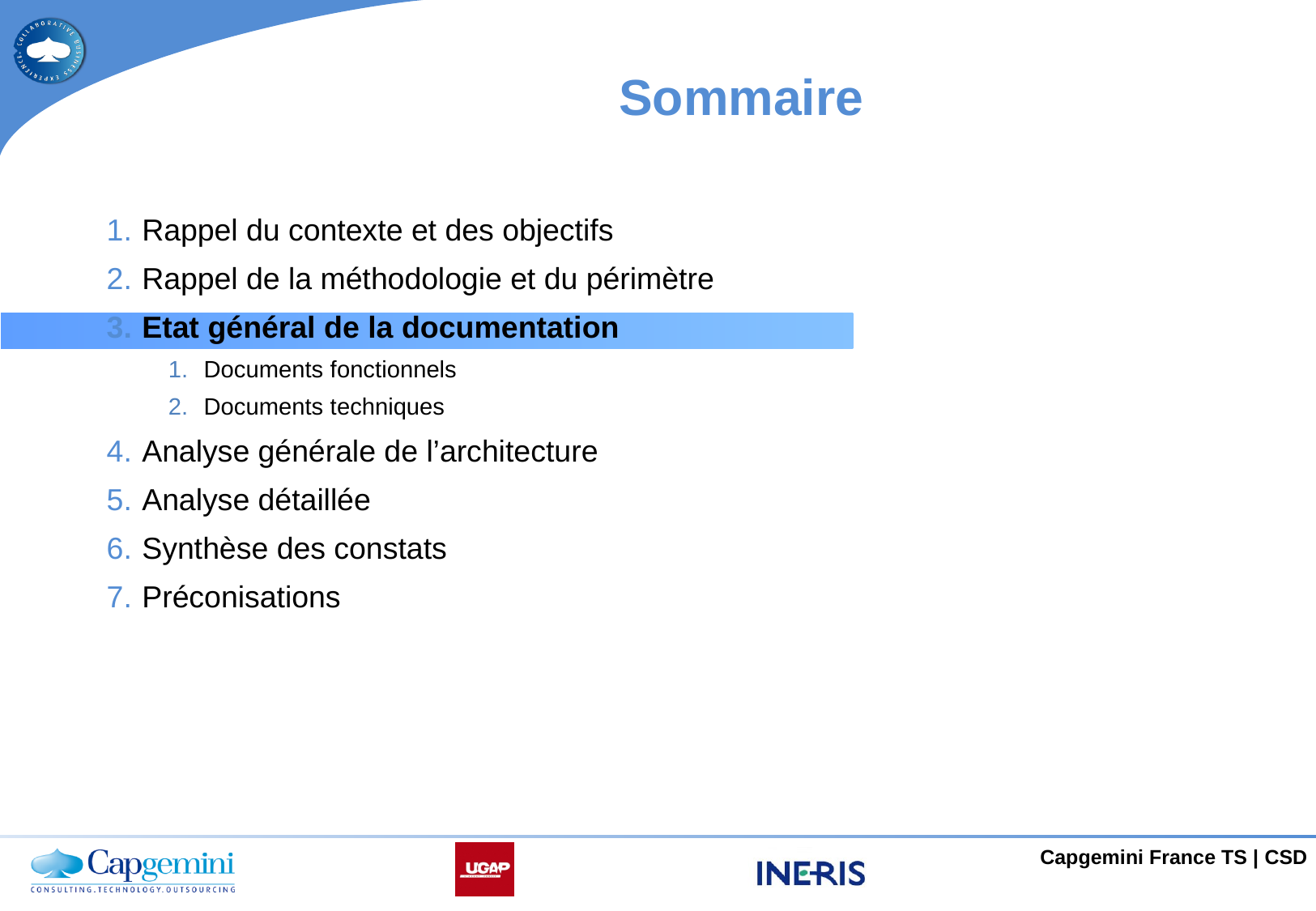

# Sommaire
Rappel du contexte et des objectifs
Rappel de la méthodologie et du périmètre
Etat général de la documentation
Documents fonctionnels
Documents techniques
Analyse générale de l’architecture
Analyse détaillée
Synthèse des constats
Préconisations